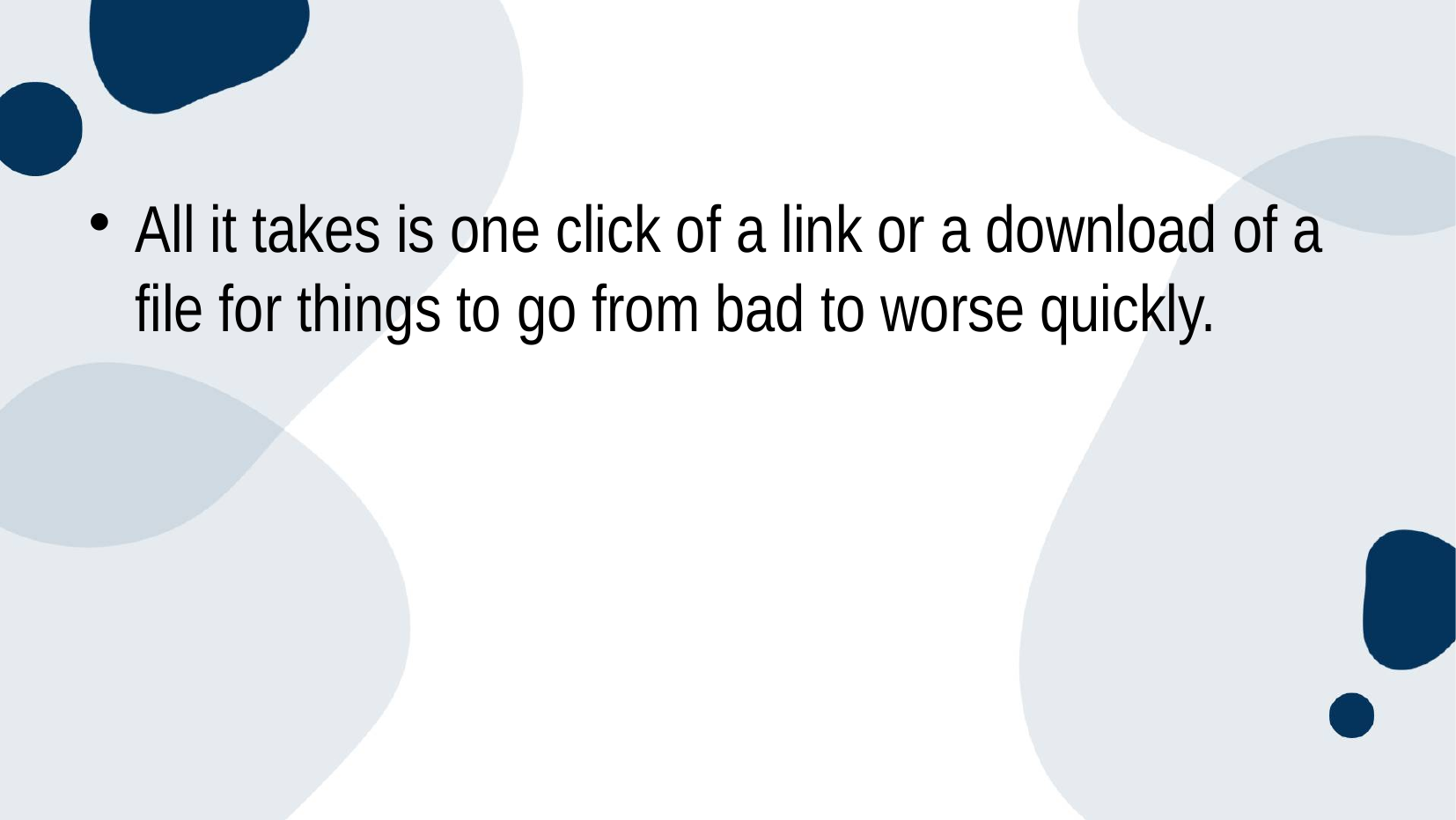

#
All it takes is one click of a link or a download of a file for things to go from bad to worse quickly.